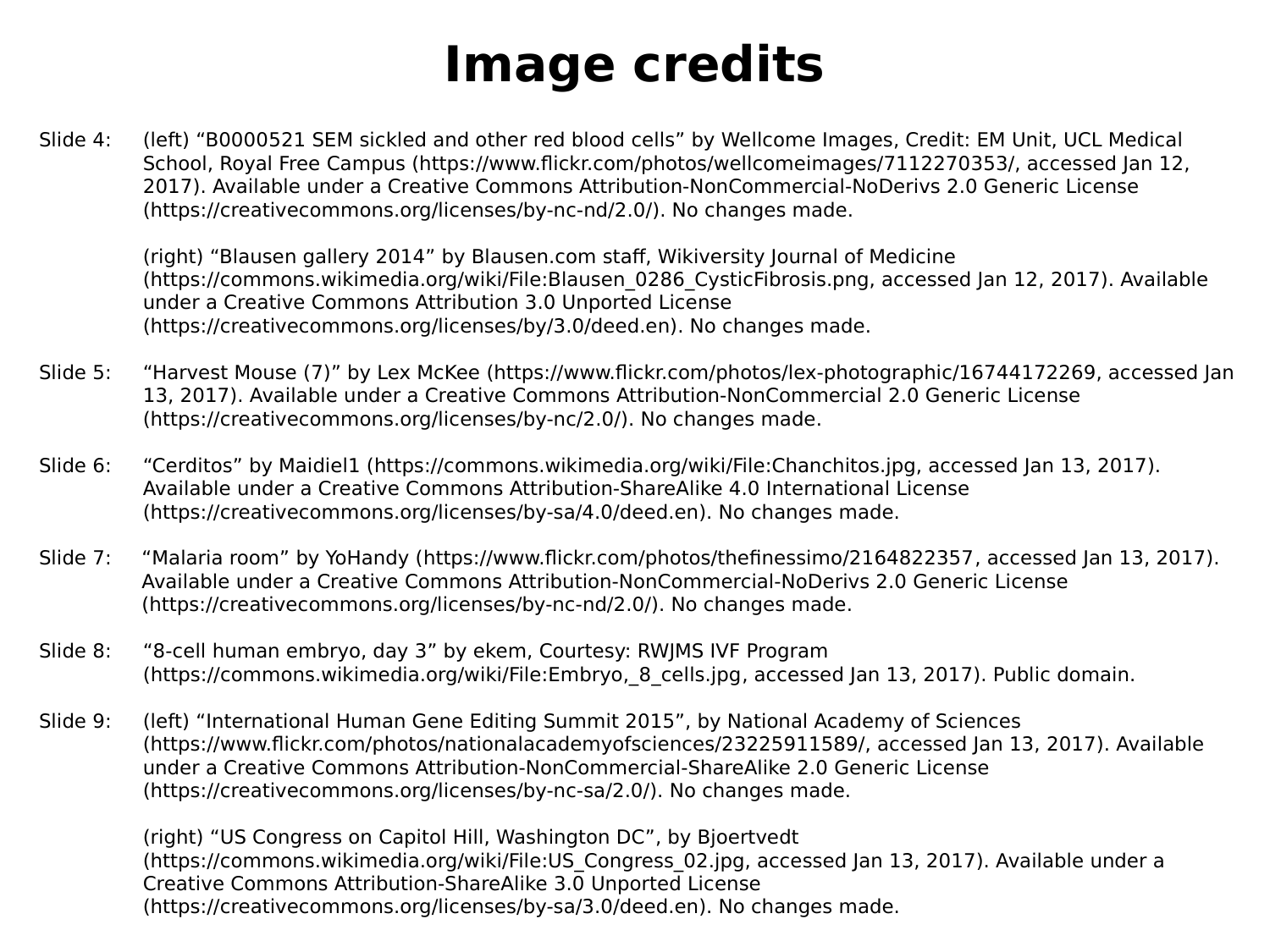

Image credits
Slide 4: 	(left) “B0000521 SEM sickled and other red blood cells” by Wellcome Images, Credit: EM Unit, UCL Medical School, Royal Free Campus (https://www.flickr.com/photos/wellcomeimages/7112270353/, accessed Jan 12, 2017). Available under a Creative Commons Attribution-NonCommercial-NoDerivs 2.0 Generic License (https://creativecommons.org/licenses/by-nc-nd/2.0/). No changes made.

	(right) “Blausen gallery 2014” by Blausen.com staff, Wikiversity Journal of Medicine (https://commons.wikimedia.org/wiki/File:Blausen_0286_CysticFibrosis.png, accessed Jan 12, 2017). Available under a Creative Commons Attribution 3.0 Unported License (https://creativecommons.org/licenses/by/3.0/deed.en). No changes made.

Slide 5: 	“Harvest Mouse (7)” by Lex McKee (https://www.flickr.com/photos/lex-photographic/16744172269, accessed Jan 13, 2017). Available under a Creative Commons Attribution-NonCommercial 2.0 Generic License (https://creativecommons.org/licenses/by-nc/2.0/). No changes made.

Slide 6:	“Cerditos” by Maidiel1 (https://commons.wikimedia.org/wiki/File:Chanchitos.jpg, accessed Jan 13, 2017). Available under a Creative Commons Attribution-ShareAlike 4.0 International License (https://creativecommons.org/licenses/by-sa/4.0/deed.en). No changes made.

Slide 7: 	“Malaria room” by YoHandy (https://www.flickr.com/photos/thefinessimo/2164822357, accessed Jan 13, 2017). Available under a Creative Commons Attribution-NonCommercial-NoDerivs 2.0 Generic License (https://creativecommons.org/licenses/by-nc-nd/2.0/). No changes made.

Slide 8: 	“8-cell human embryo, day 3” by ekem, Courtesy: RWJMS IVF Program (https://commons.wikimedia.org/wiki/File:Embryo,_8_cells.jpg, accessed Jan 13, 2017). Public domain.

Slide 9:	(left) “International Human Gene Editing Summit 2015”, by National Academy of Sciences (https://www.flickr.com/photos/nationalacademyofsciences/23225911589/, accessed Jan 13, 2017). Available under a Creative Commons Attribution-NonCommercial-ShareAlike 2.0 Generic License (https://creativecommons.org/licenses/by-nc-sa/2.0/). No changes made.

	(right) “US Congress on Capitol Hill, Washington DC”, by Bjoertvedt (https://commons.wikimedia.org/wiki/File:US_Congress_02.jpg, accessed Jan 13, 2017). Available under a Creative Commons Attribution-ShareAlike 3.0 Unported License (https://creativecommons.org/licenses/by-sa/3.0/deed.en). No changes made.